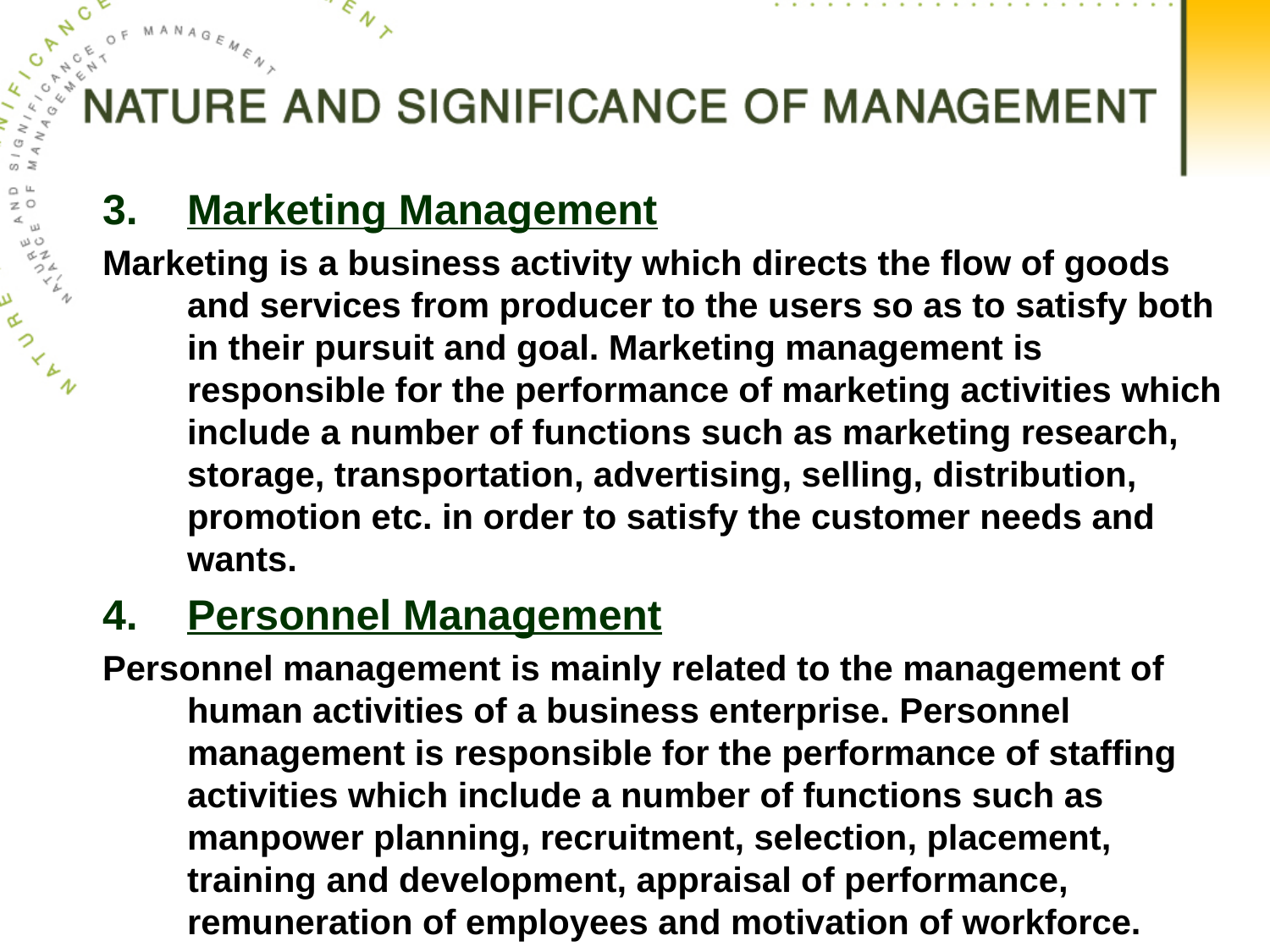

Marketing Management
Marketing is a business activity which directs the flow of goods and services from producer to the users so as to satisfy both in their pursuit and goal. Marketing management is responsible for the performance of marketing activities which include a number of functions such as marketing research, storage, transportation, advertising, selling, distribution, promotion etc. in order to satisfy the customer needs and wants.
Personnel Management
Personnel management is mainly related to the management of human activities of a business enterprise. Personnel management is responsible for the performance of staffing activities which include a number of functions such as manpower planning, recruitment, selection, placement, training and development, appraisal of performance, remuneration of employees and motivation of workforce.